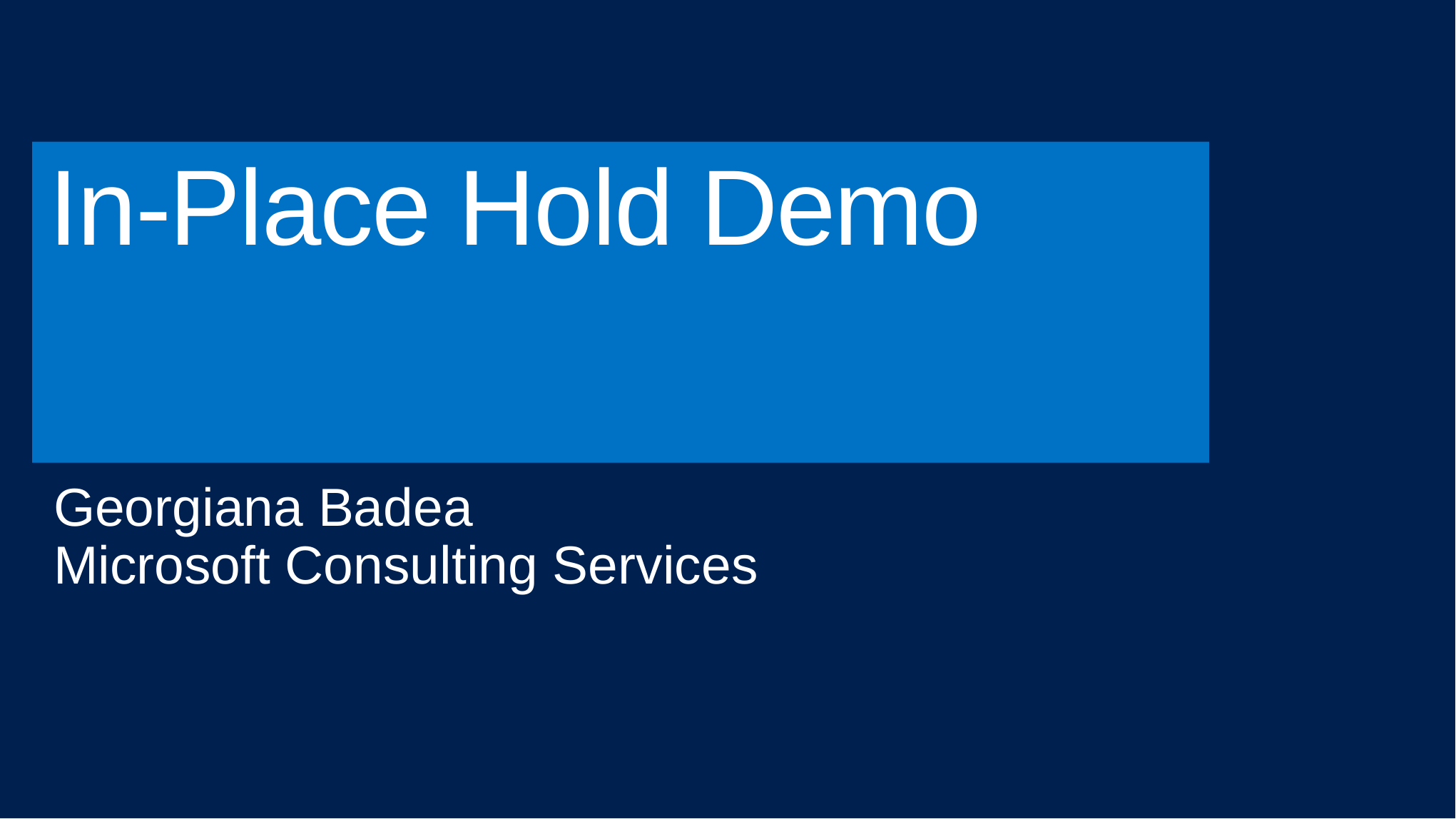

# In-Place Hold Demo
Georgiana Badea
Microsoft Consulting Services